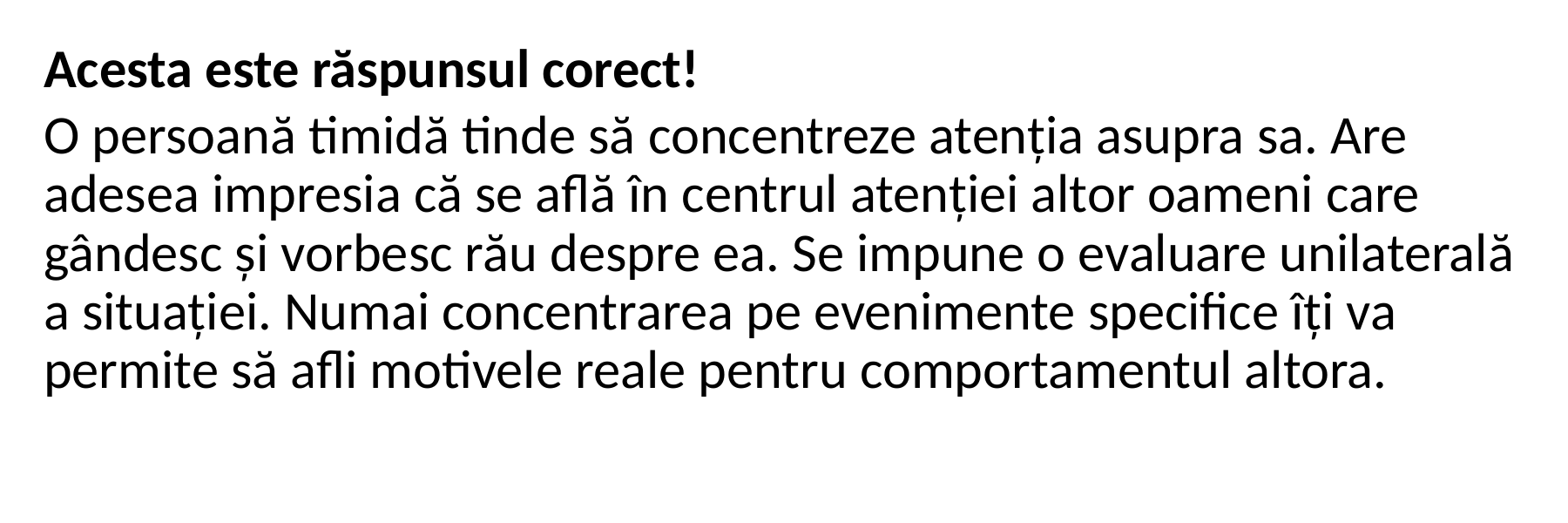

Acesta este răspunsul corect!
O persoană timidă tinde să concentreze atenția asupra sa. Are adesea impresia că se află în centrul atenției altor oameni care gândesc și vorbesc rău despre ea. Se impune o evaluare unilaterală a situației. Numai concentrarea pe evenimente specifice îți va permite să afli motivele reale pentru comportamentul altora.